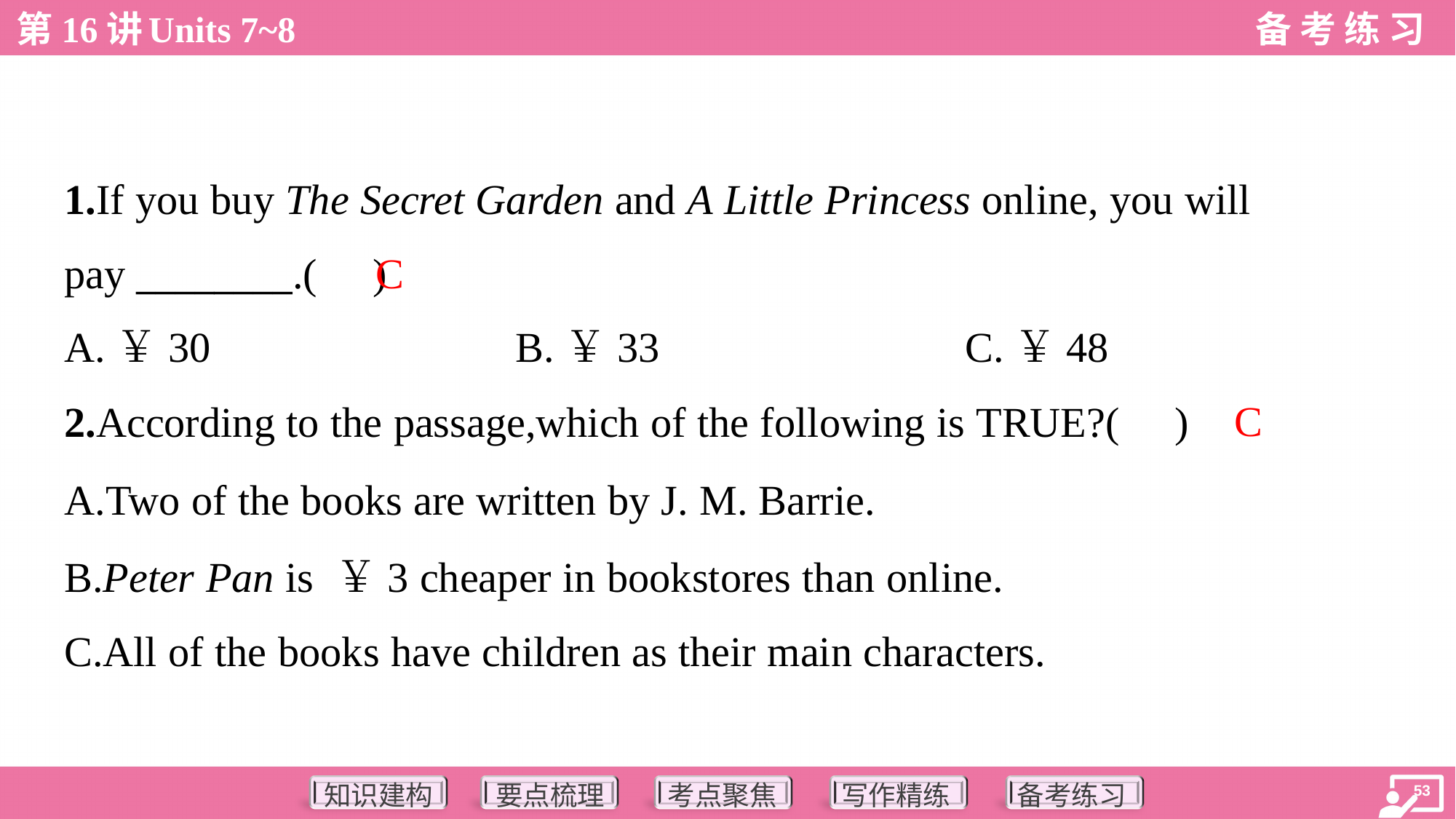

1.If you buy The Secret Garden and A Little Princess online, you will
pay ________.(     )
C
A.￥30	B.￥33	C.￥48
C
2.According to the passage,which of the following is TRUE?(     )
A.Two of the books are written by J. M. Barrie.
B.Peter Pan is ￥3 cheaper in bookstores than online.
C.All of the books have children as their main characters.